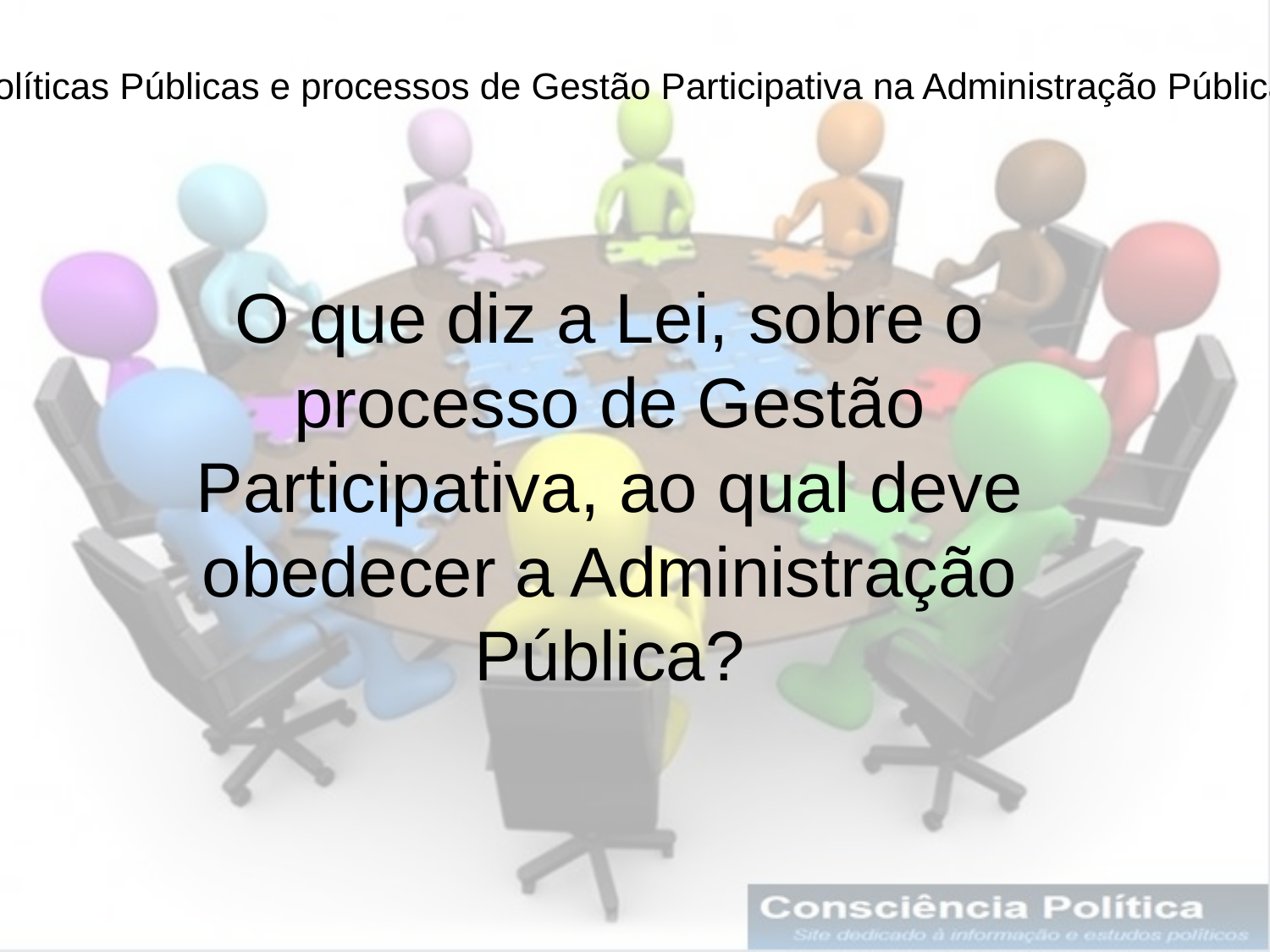

Políticas Públicas e processos de Gestão Participativa na Administração Pública
O que diz a Lei, sobre o processo de Gestão Participativa, ao qual deve obedecer a Administração Pública?